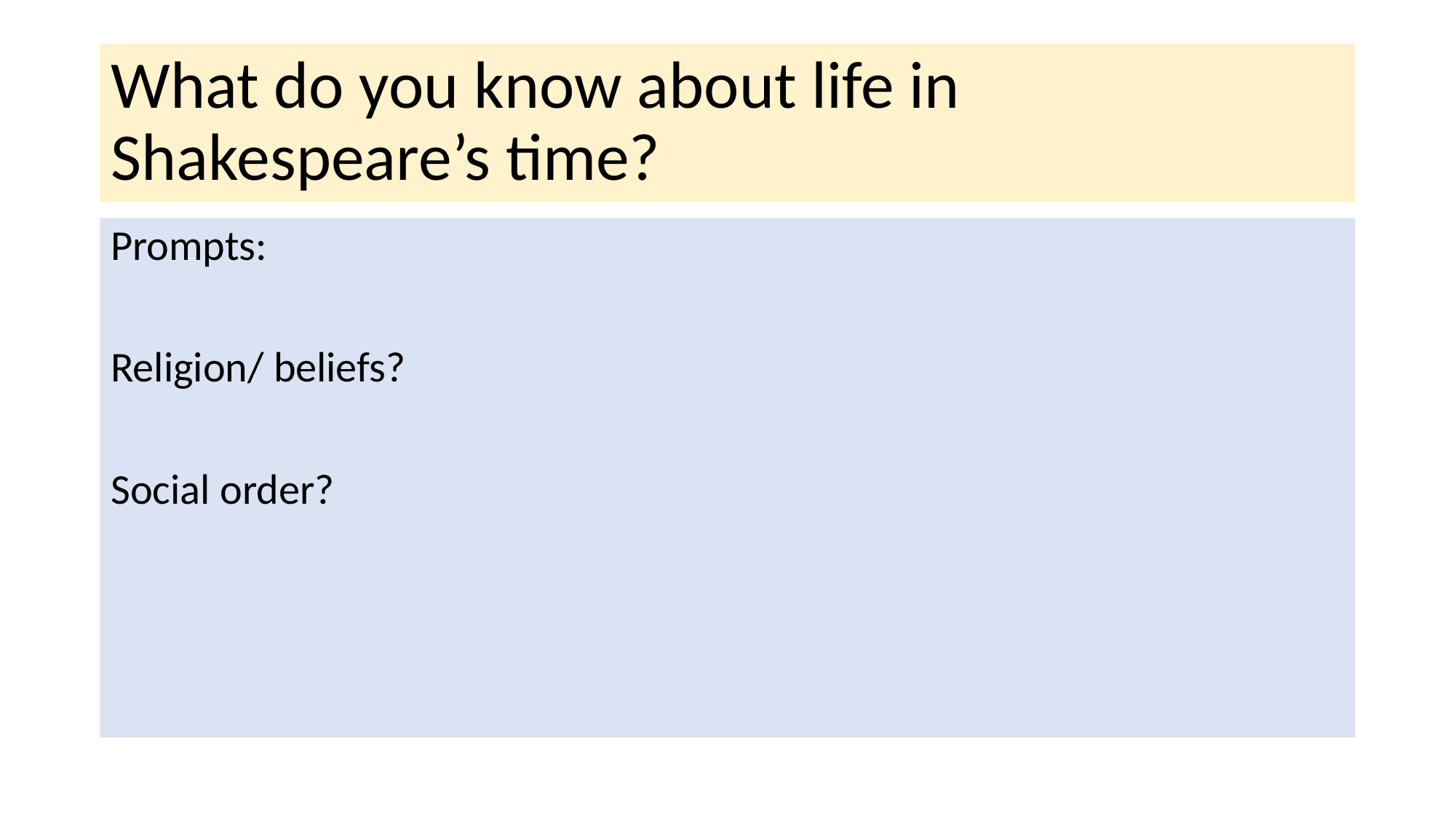

# What do you know about life in Shakespeare’s time?
Prompts:

Religion/ beliefs?

Social order?